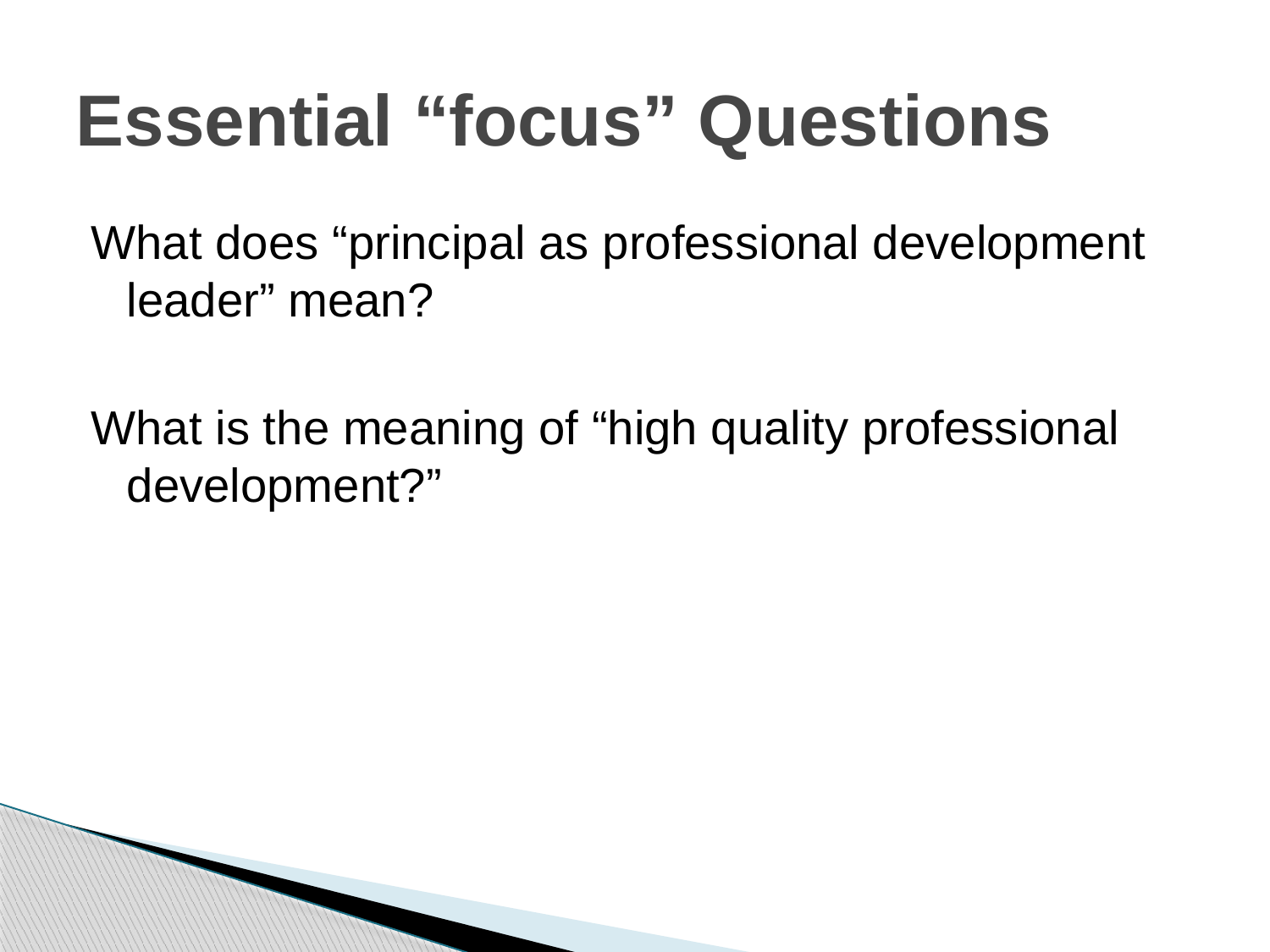

# Essential “focus” Questions
What does “principal as professional development leader” mean?

What is the meaning of “high quality professional development?”